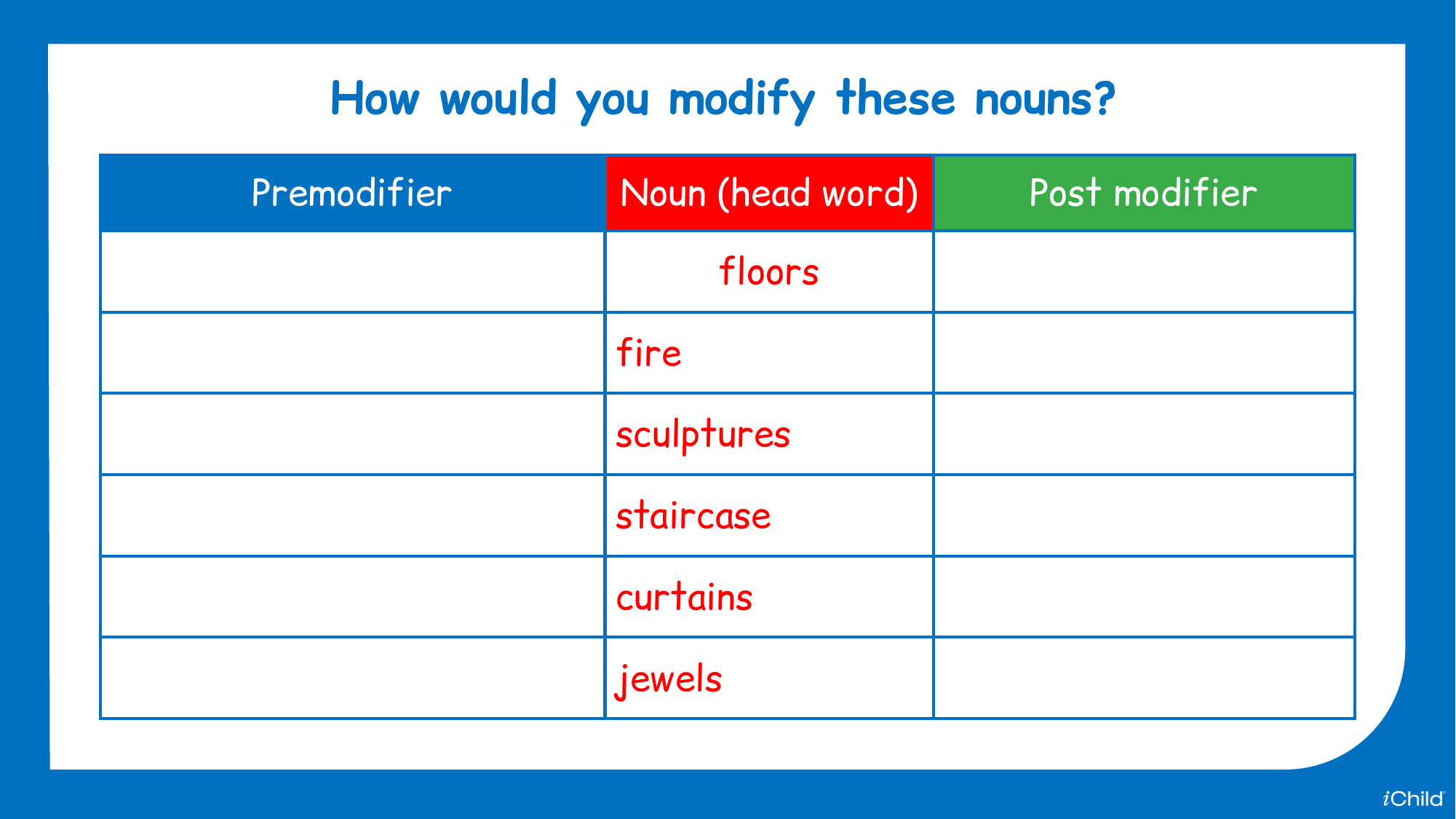

How would you modify these nouns?
| Premodifier | Noun (head word) | Post modifier |
| --- | --- | --- |
|  | floors |  |
|  | fire |  |
|  | sculptures |  |
|  | staircase |  |
|  | curtains |  |
|  | jewels |  |